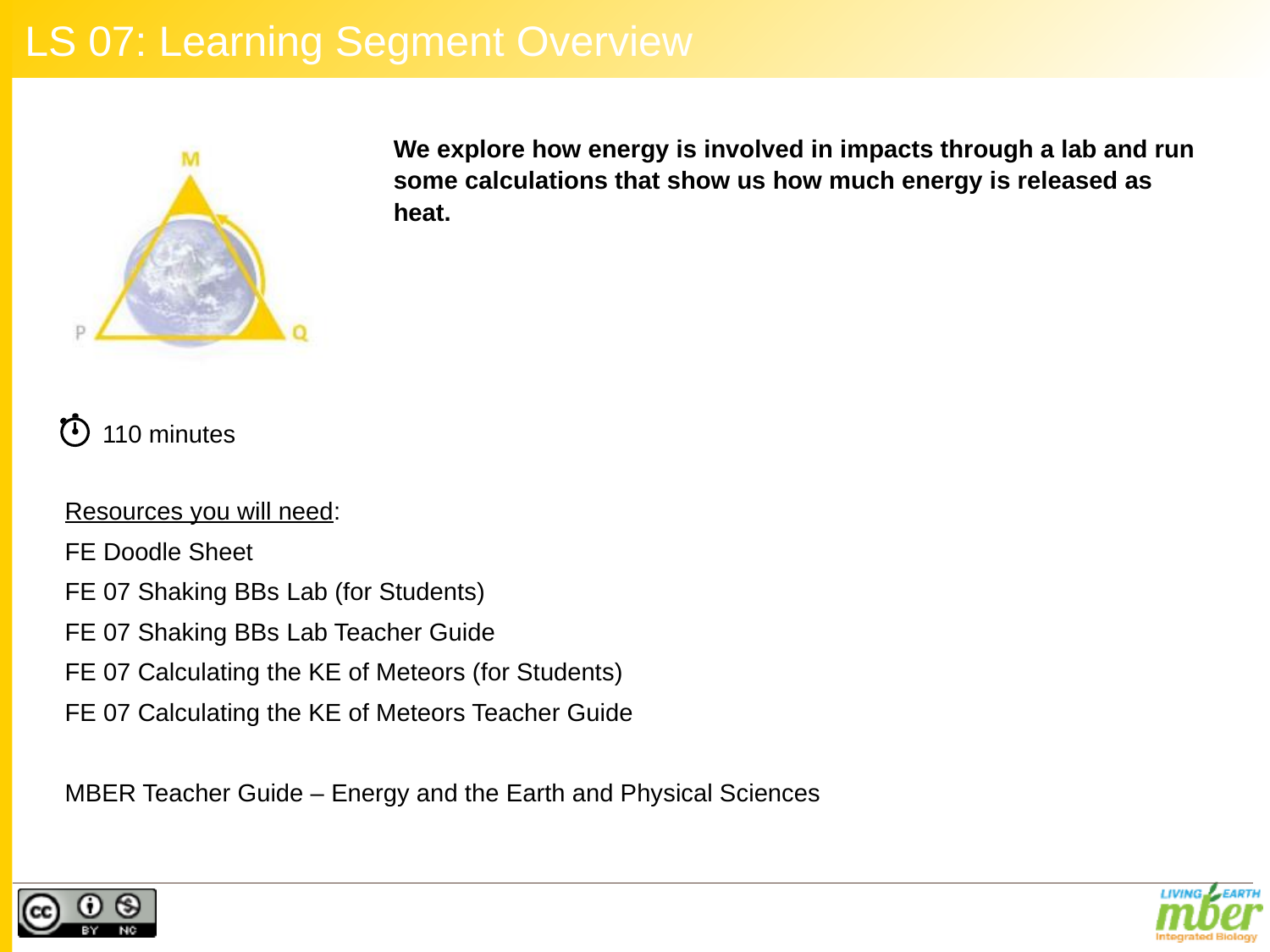

# LS 07: Learning Segment Overview
We explore how energy is involved in impacts through a lab and run some calculations that show us how much energy is released as heat.

110 minutes
Resources you will need:
FE Doodle Sheet
FE 07 Shaking BBs Lab (for Students)
FE 07 Shaking BBs Lab Teacher Guide
FE 07 Calculating the KE of Meteors (for Students)
FE 07 Calculating the KE of Meteors Teacher Guide

MBER Teacher Guide – Energy and the Earth and Physical Sciences